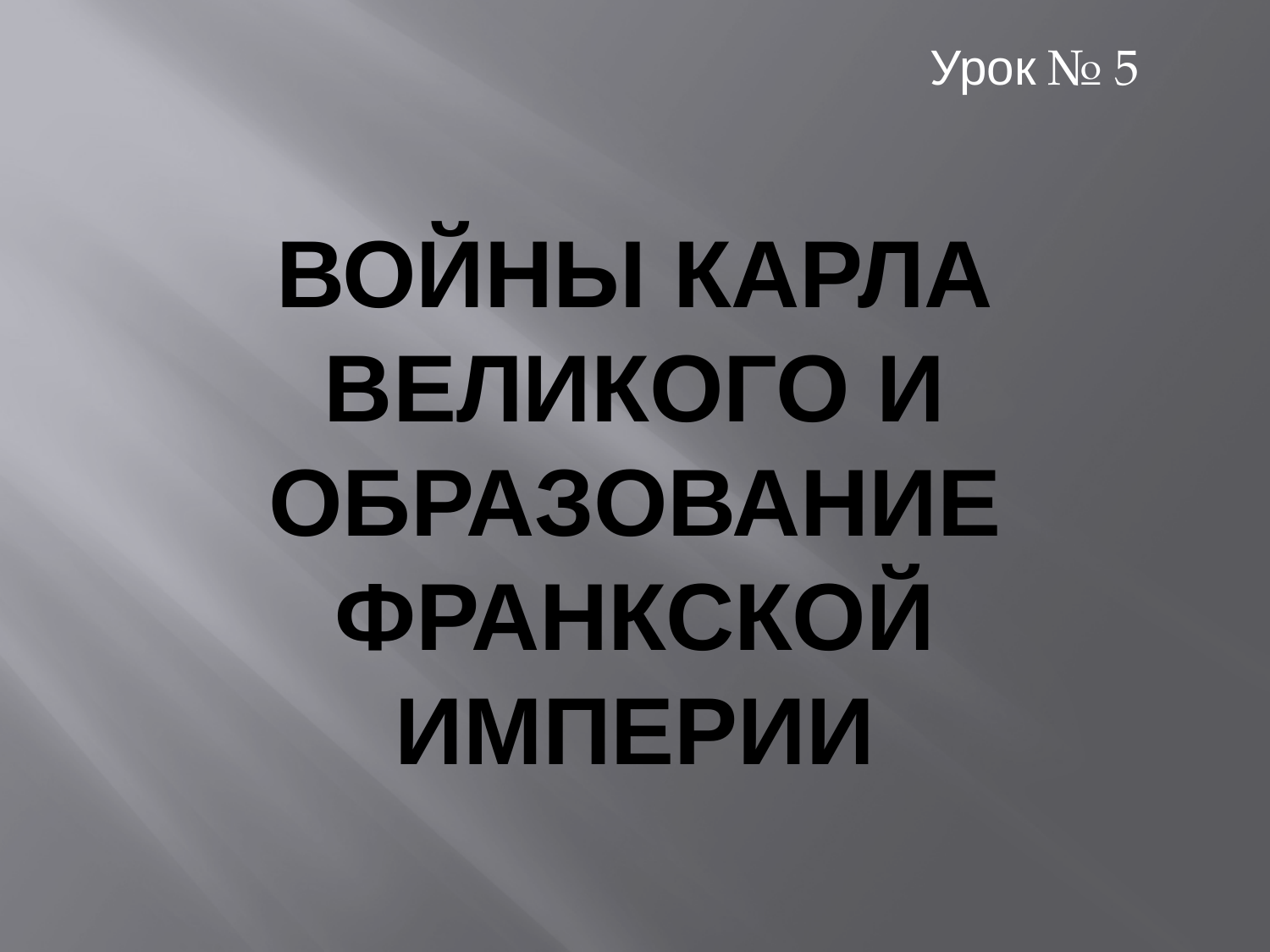

Урок № 5
# Войны Карла Великого и образование Франкской империи